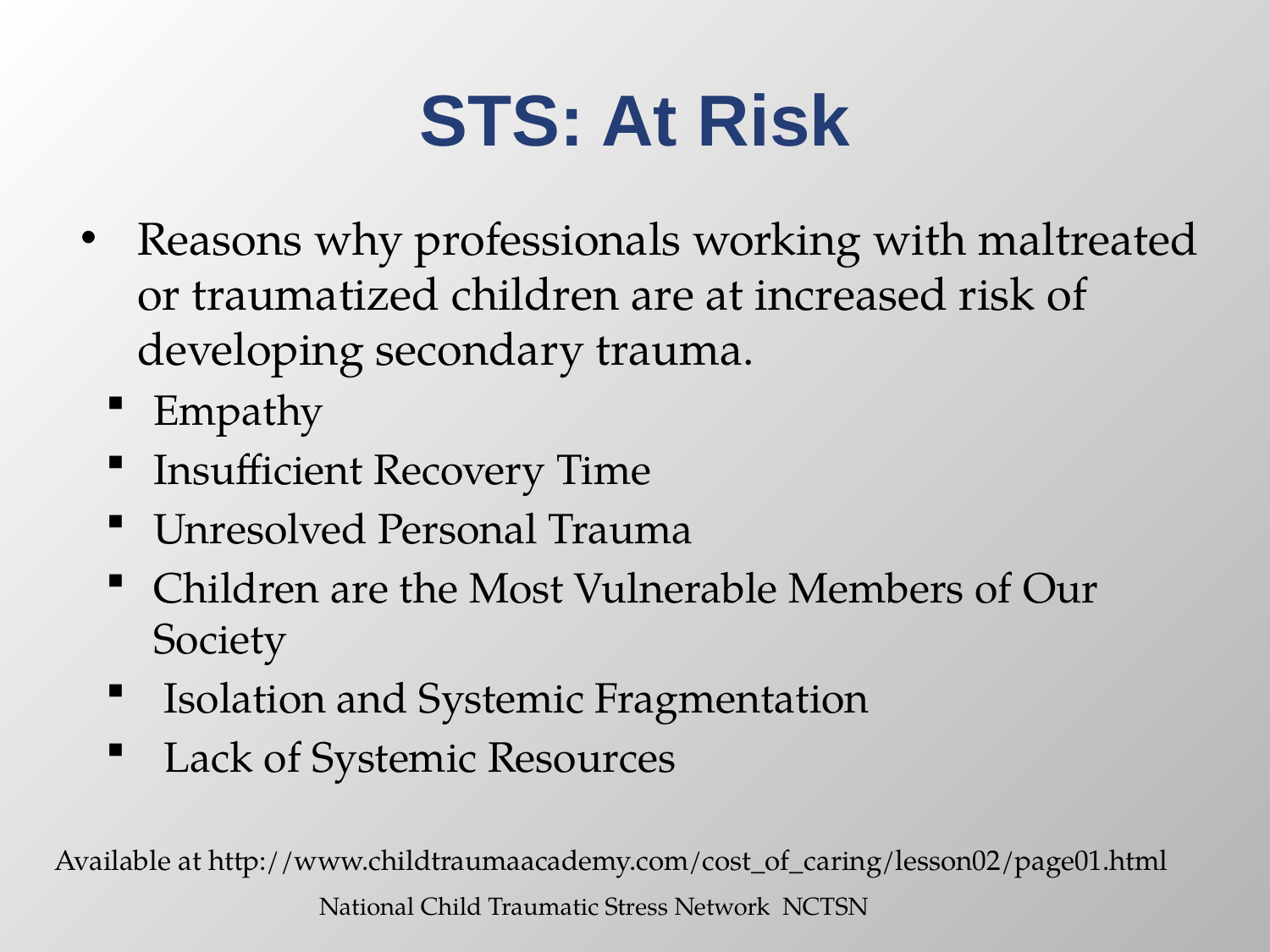

# STS: At Risk
Reasons why professionals working with maltreated or traumatized children are at increased risk of developing secondary trauma.
Empathy
Insufficient Recovery Time
Unresolved Personal Trauma
Children are the Most Vulnerable Members of Our Society
 Isolation and Systemic Fragmentation
 Lack of Systemic Resources

Available at http://www.childtraumaacademy.com/cost_of_caring/lesson02/page01.html
National Child Traumatic Stress Network  NCTSN